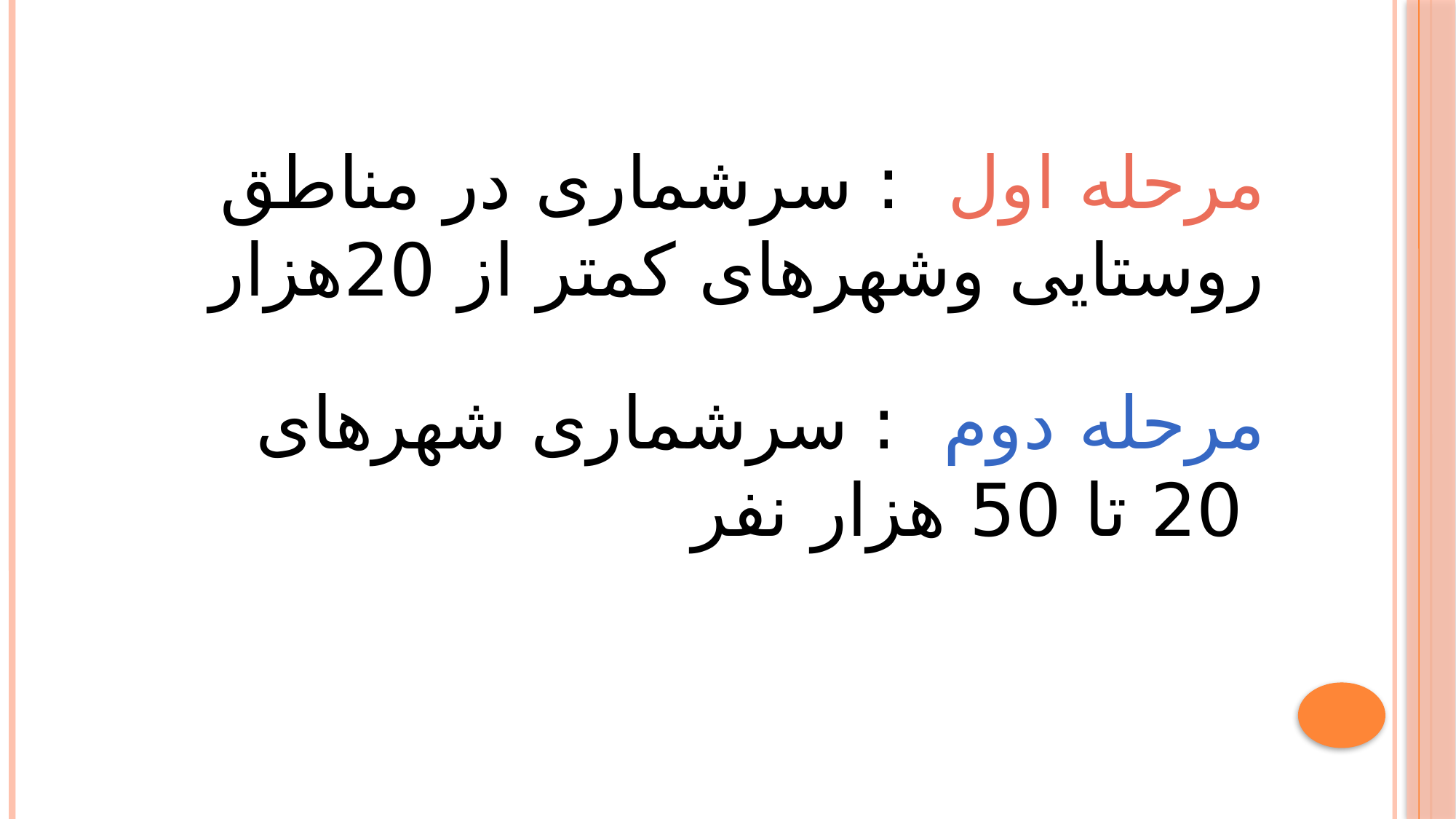

مرحله اول  : سرشماری در مناطق روستایی وشهرهای کمتر از 20هزار

مرحله دوم  : سرشماری شهرهای 20 تا 50 هزار نفر